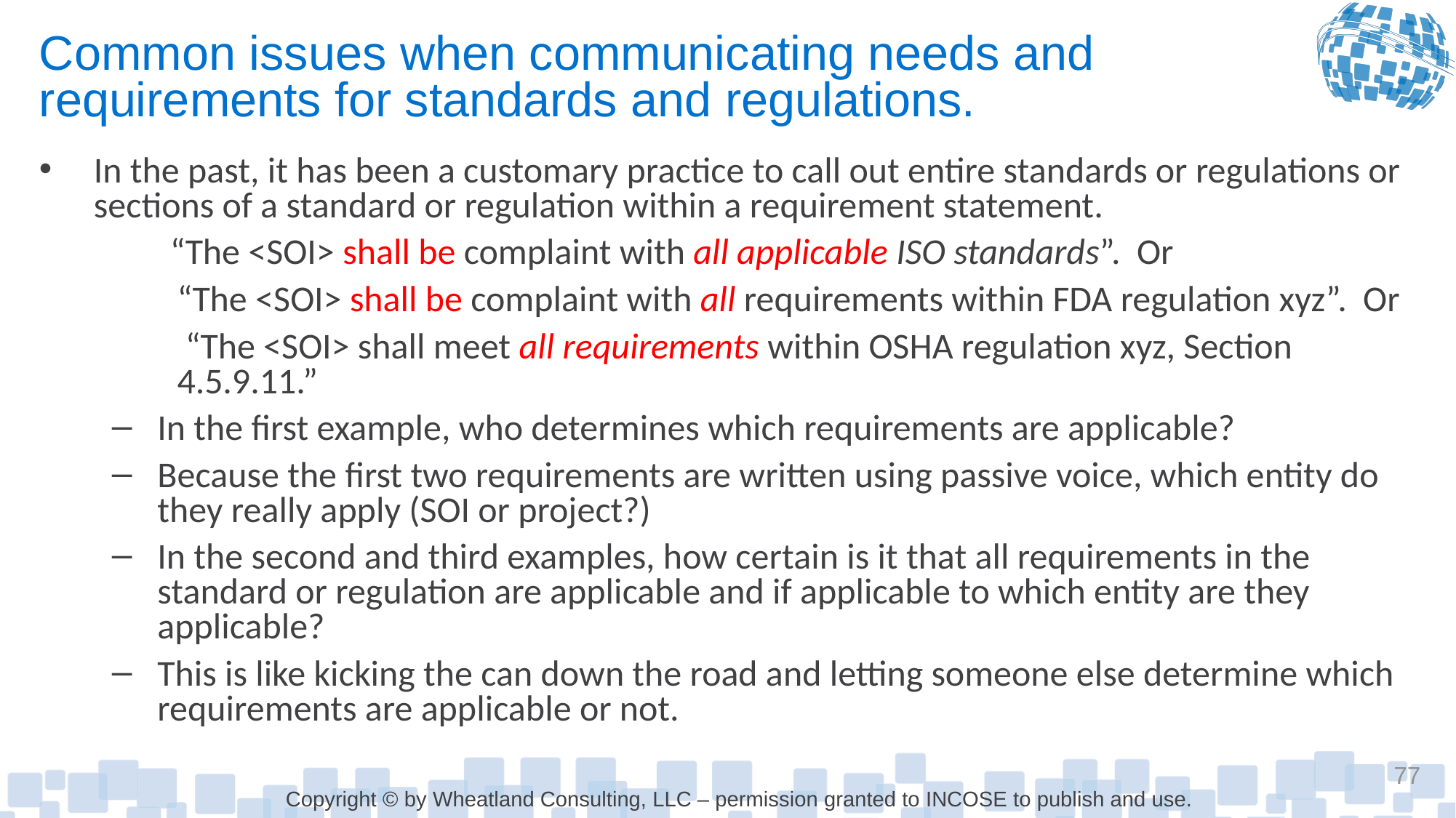

# Common issues when communicating needs and requirements for standards and regulations.
In the past, it has been a customary practice to call out entire standards or regulations or sections of a standard or regulation within a requirement statement.
 “The <SOI> shall be complaint with all applicable ISO standards”.  Or
“The <SOI> shall be complaint with all requirements within FDA regulation xyz”.  Or
 “The <SOI> shall meet all requirements within OSHA regulation xyz, Section 4.5.9.11.”
In the first example, who determines which requirements are applicable?
Because the first two requirements are written using passive voice, which entity do they really apply (SOI or project?)
In the second and third examples, how certain is it that all requirements in the standard or regulation are applicable and if applicable to which entity are they applicable?
This is like kicking the can down the road and letting someone else determine which requirements are applicable or not.

77
Copyright © by Wheatland Consulting, LLC – permission granted to INCOSE to publish and use.